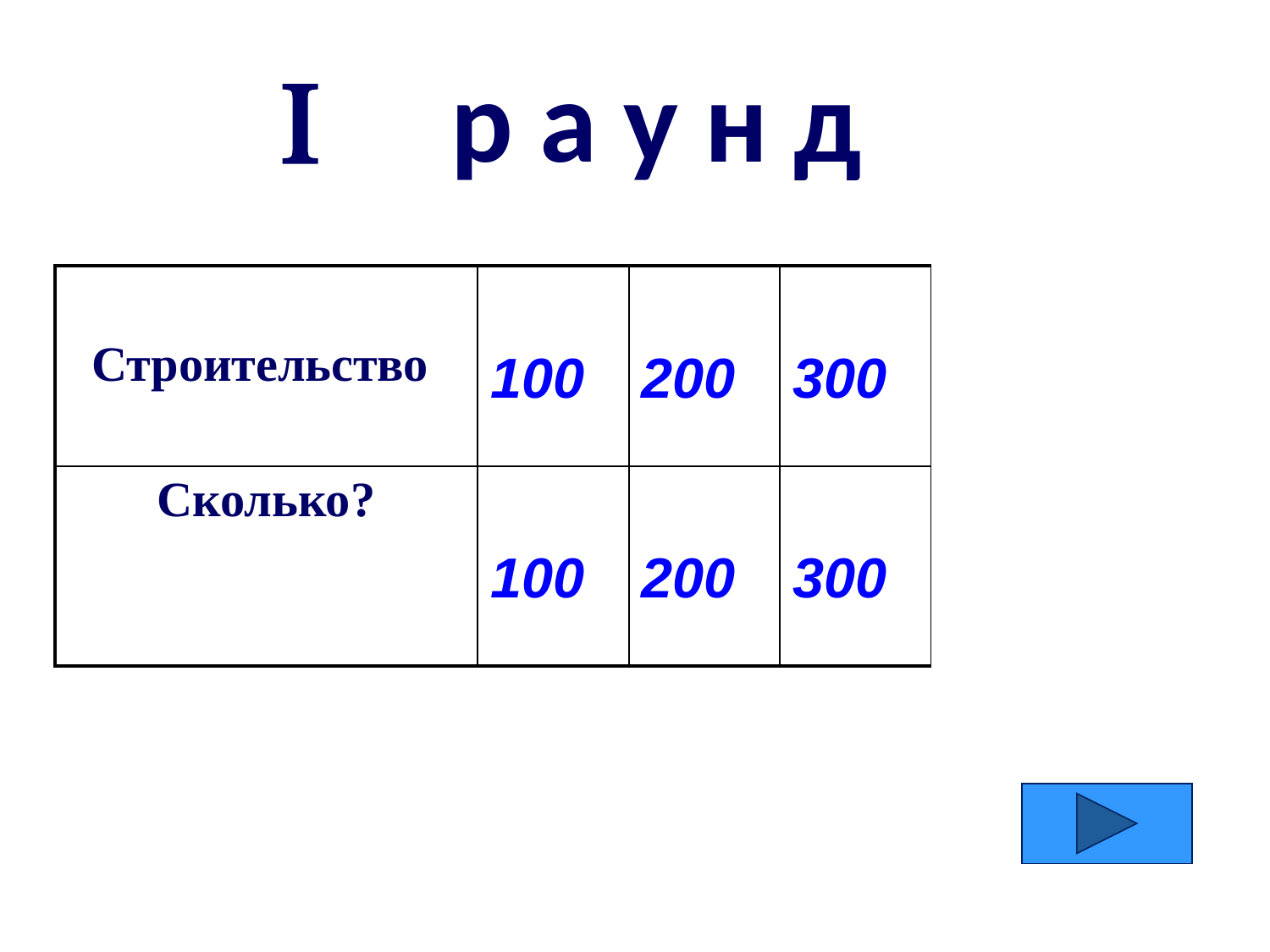

Ι     р а у н д
| Строительство | 100 | 200 | 300 |
| --- | --- | --- | --- |
| Сколько? | 100 | 200 | 300 |